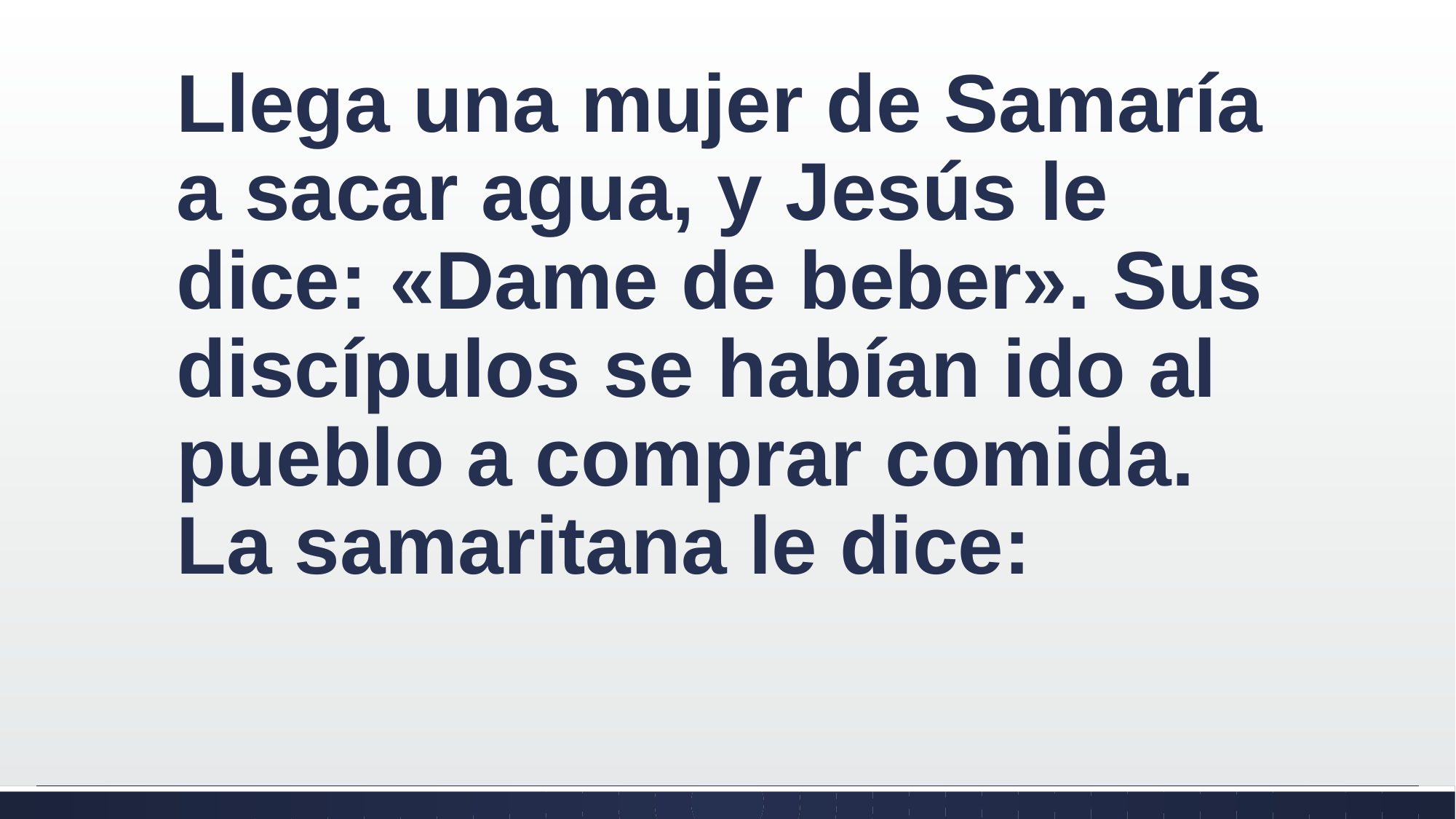

#
Llega una mujer de Samaría a sacar agua, y Jesús le dice: «Dame de beber». Sus discípulos se habían ido al pueblo a comprar comida. La samaritana le dice: